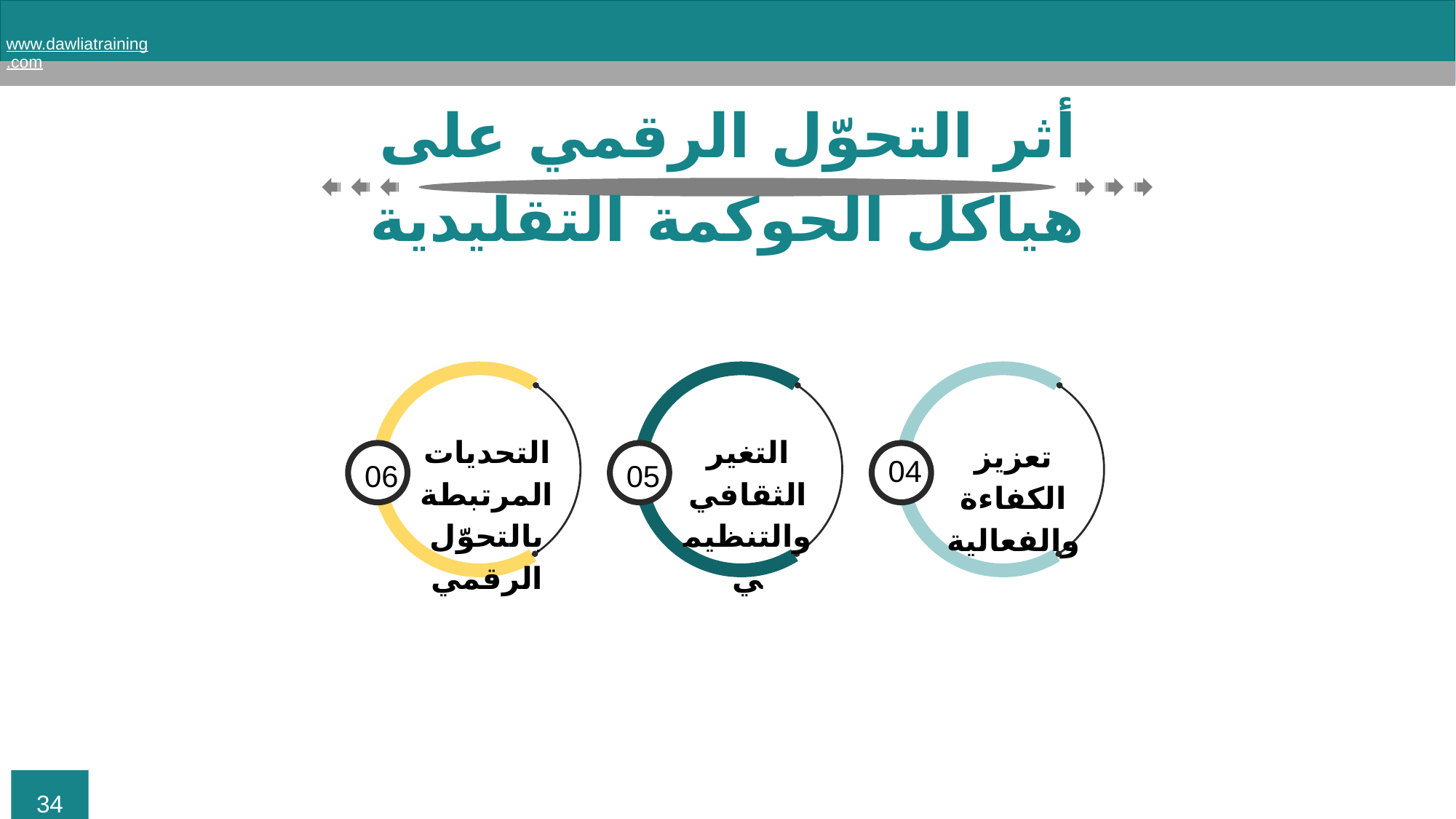

www.dawliatraining.com
أثر التحوّل الرقمي على هياكل الحوكمة التقليدية

06
التحديات المرتبطة بالتحوّل الرقمي

05
التغير الثقافي والتنظيمي

04
تعزيز الكفاءة والفعالية